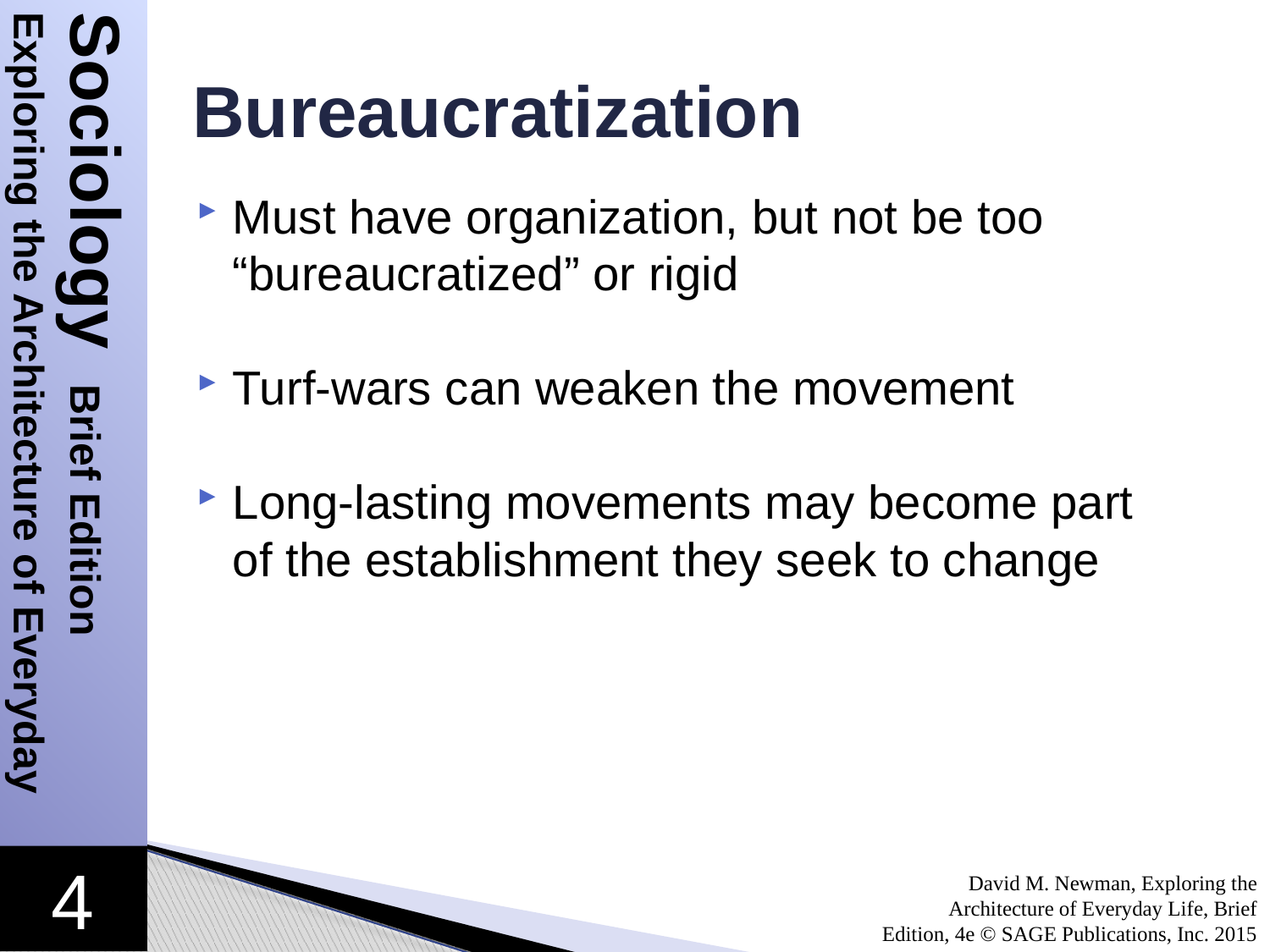

Bureaucratization
Must have organization, but not be too “bureaucratized” or rigid

Turf-wars can weaken the movement

Long-lasting movements may become part of the establishment they seek to change
David M. Newman, Exploring the Architecture of Everyday Life, Brief Edition, 4e © SAGE Publications, Inc. 2015